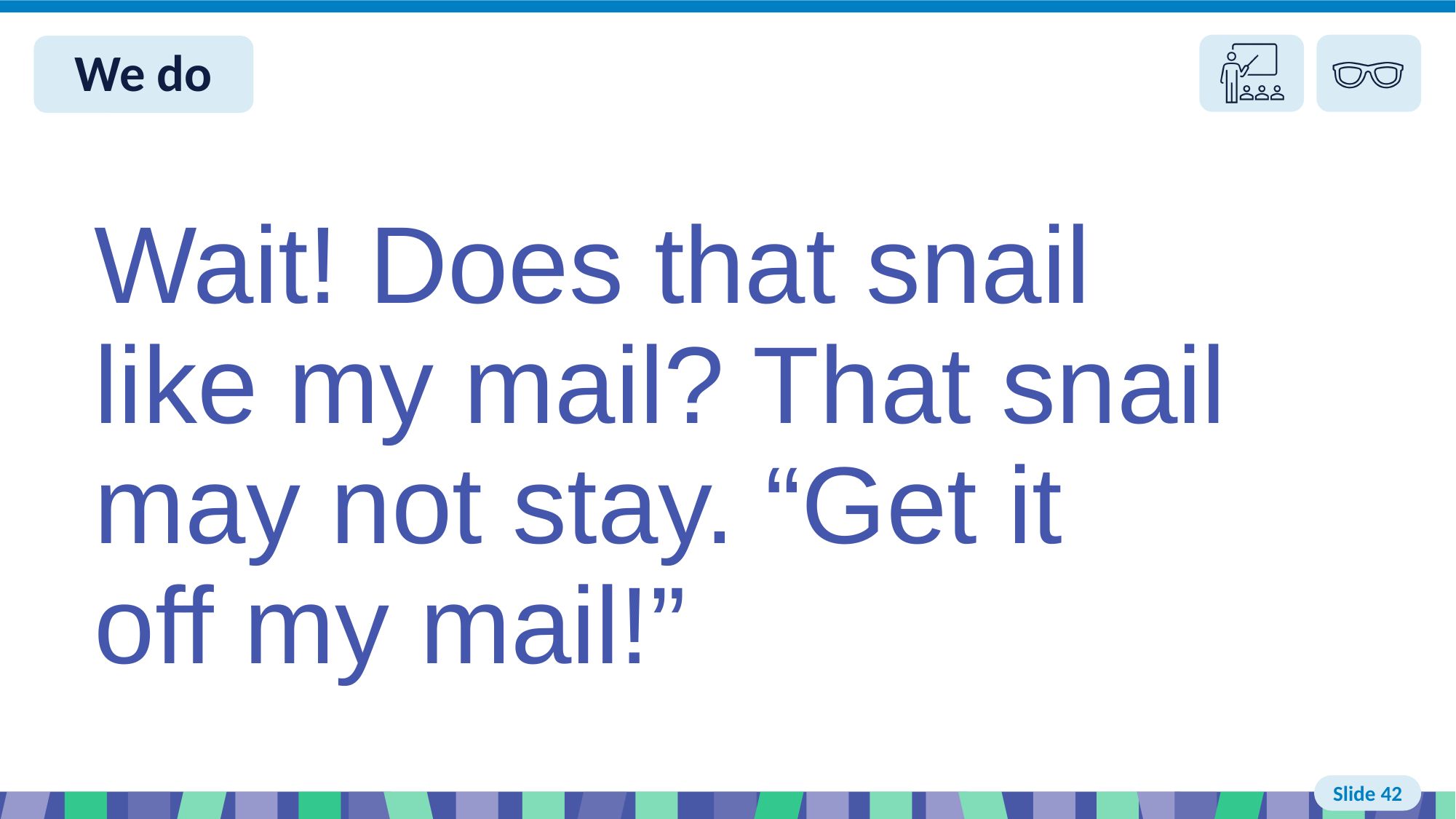

# Slide 42 We do
Wait! Does that snail
like my mail? That snail
may not stay. “Get it
off my mail!”